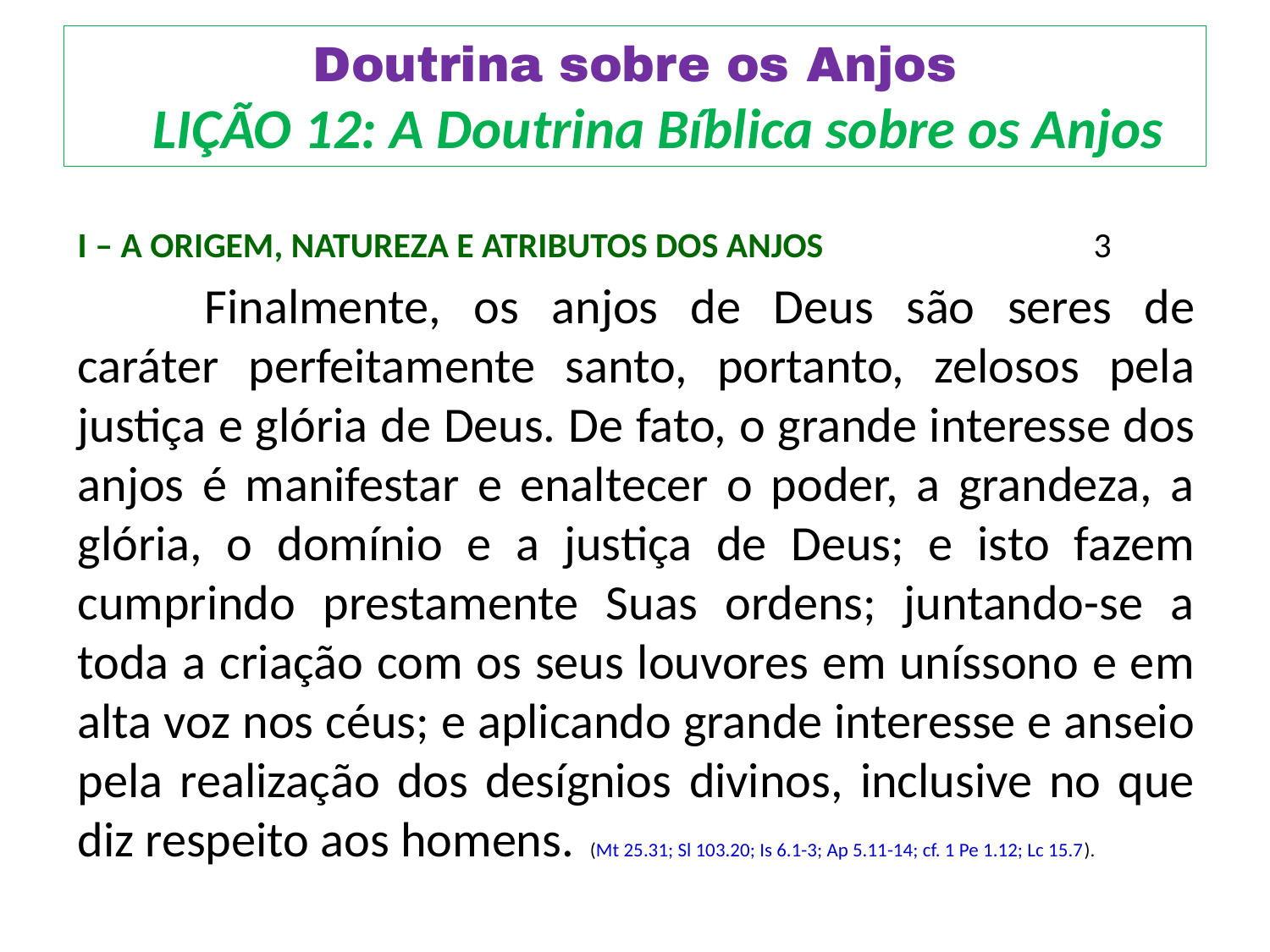

# Doutrina sobre os Anjos LIÇÃO 12: A Doutrina Bíblica sobre os Anjos
I – A ORIGEM, NATUREZA E ATRIBUTOS DOS ANJOS			3
	Finalmente, os anjos de Deus são seres de caráter perfeitamente santo, portanto, zelosos pela justiça e glória de Deus. De fato, o grande interesse dos anjos é manifestar e enaltecer o poder, a grandeza, a glória, o domínio e a justiça de Deus; e isto fazem cumprindo prestamente Suas ordens; juntando-se a toda a criação com os seus louvores em uníssono e em alta voz nos céus; e aplicando grande interesse e anseio pela realização dos desígnios divinos, inclusive no que diz respeito aos homens.	 (Mt 25.31; Sl 103.20; Is 6.1-3; Ap 5.11-14; cf. 1 Pe 1.12; Lc 15.7).